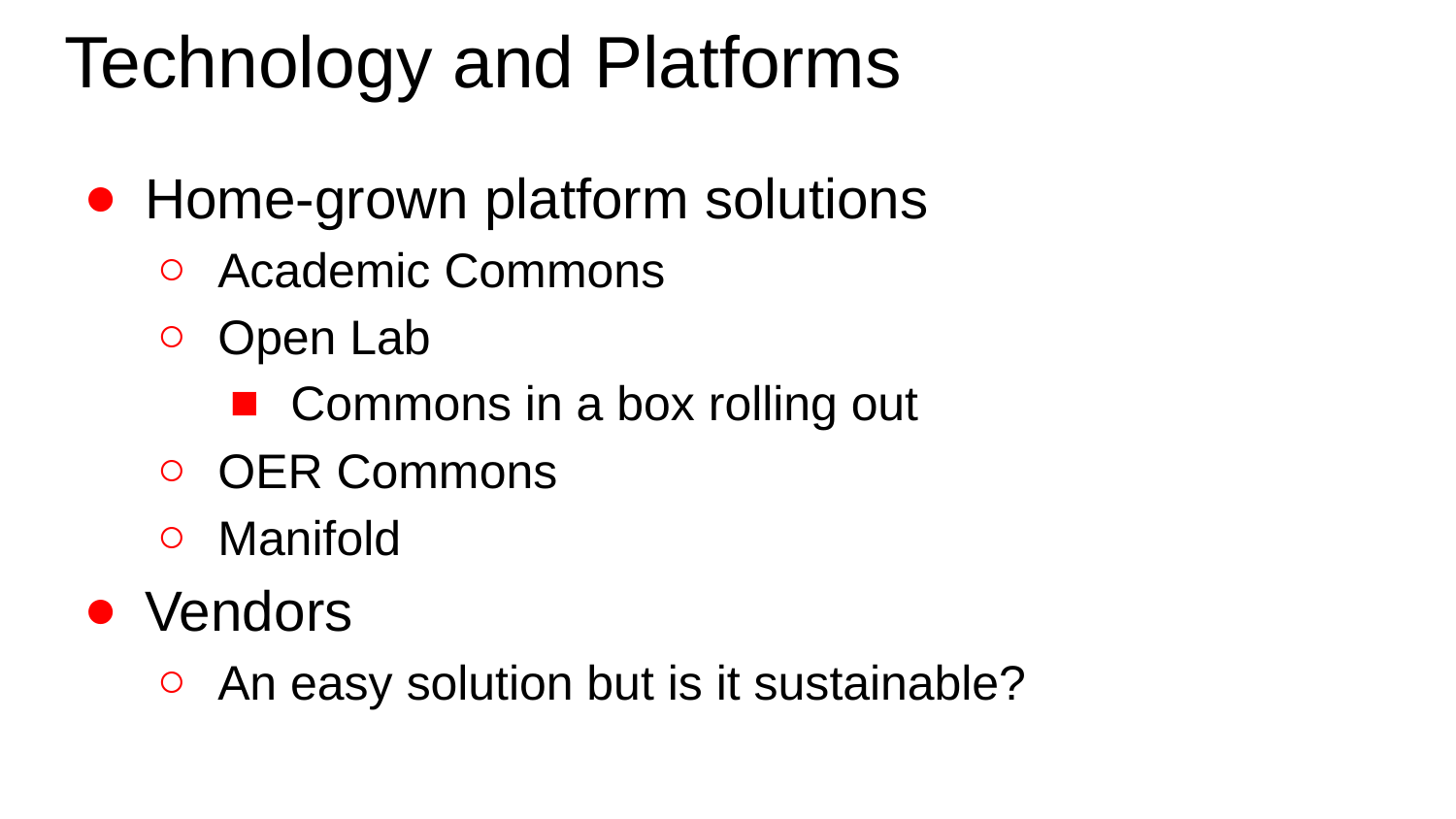

# Technology and Platforms
Home-grown platform solutions
Academic Commons
Open Lab
Commons in a box rolling out
OER Commons
Manifold
Vendors
An easy solution but is it sustainable?